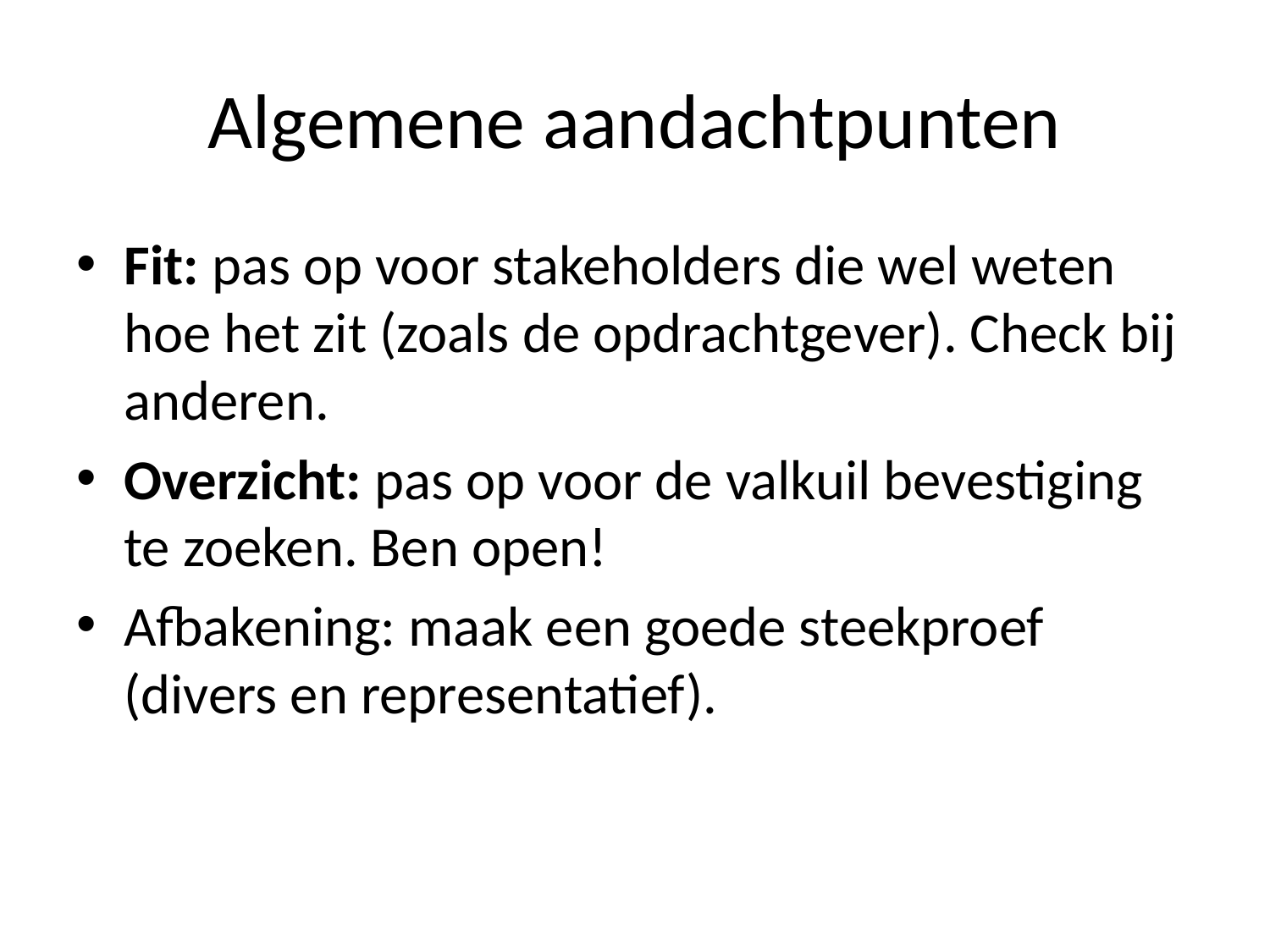

# Algemene aandachtpunten
Fit: pas op voor stakeholders die wel weten hoe het zit (zoals de opdrachtgever). Check bij anderen.
Overzicht: pas op voor de valkuil bevestiging te zoeken. Ben open!
Afbakening: maak een goede steekproef (divers en representatief).